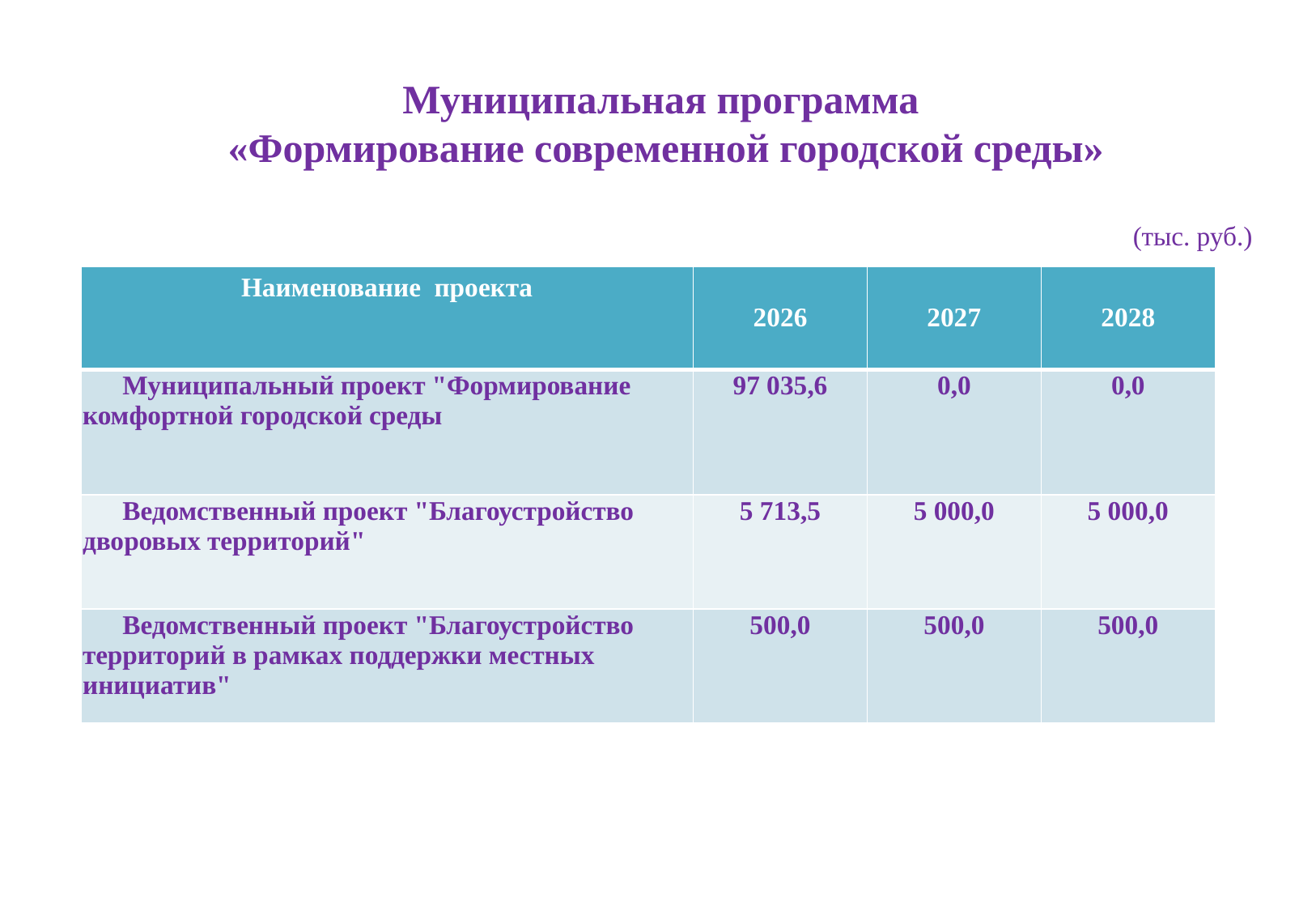

Муниципальная программа
«Формирование современной городской среды»

(тыс. руб.)
| Наименование проекта | 2026 | 2027 | 2028 |
| --- | --- | --- | --- |
| Муниципальный проект "Формирование комфортной городской среды | 97 035,6 | 0,0 | 0,0 |
| Ведомственный проект "Благоустройство дворовых территорий" | 5 713,5 | 5 000,0 | 5 000,0 |
| Ведомственный проект "Благоустройство территорий в рамках поддержки местных инициатив" | 500,0 | 500,0 | 500,0 |